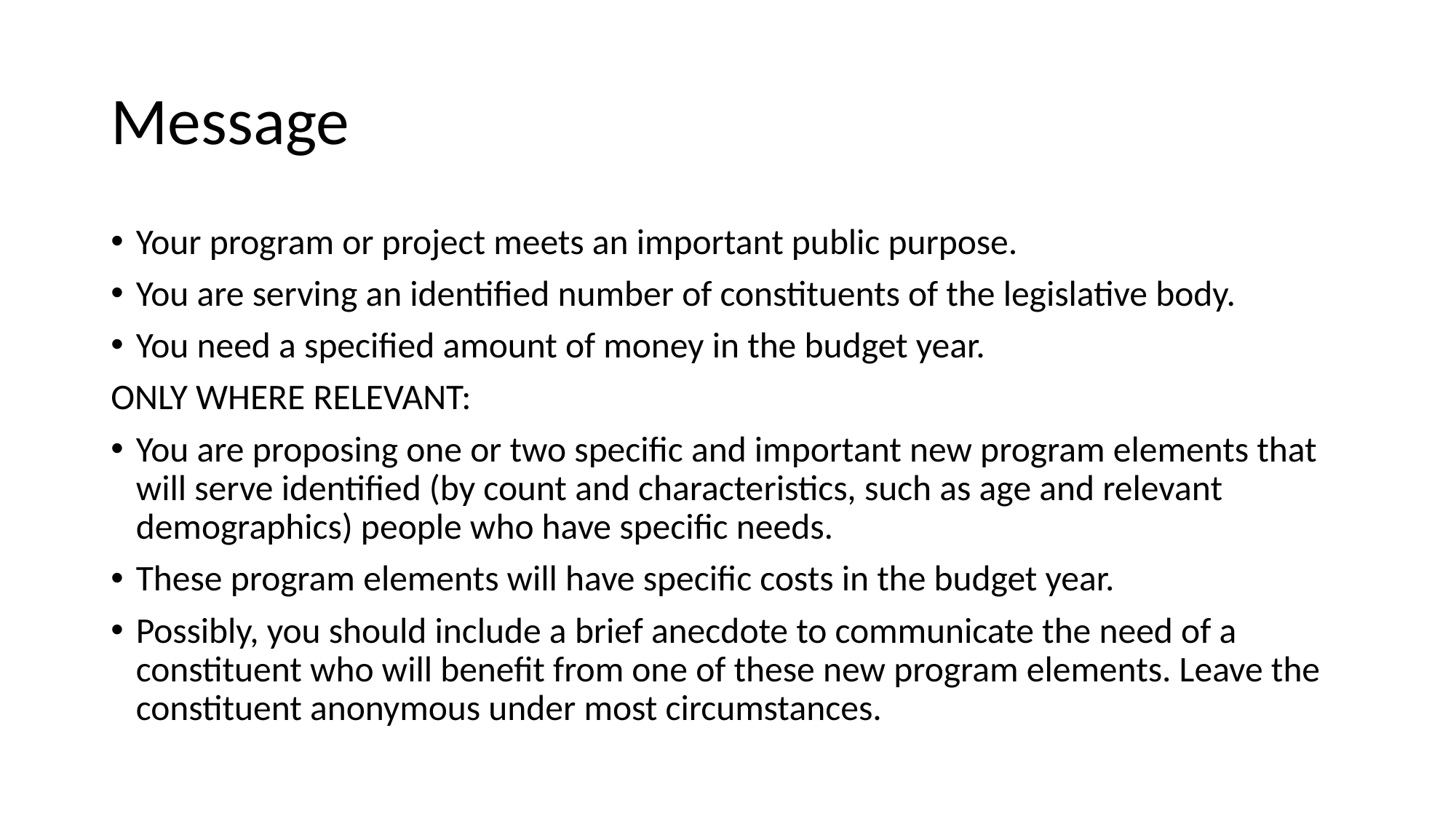

# Message
Your program or project meets an important public purpose.
You are serving an identified number of constituents of the legislative body.
You need a specified amount of money in the budget year.
ONLY WHERE RELEVANT:
You are proposing one or two specific and important new program elements that will serve identified (by count and characteristics, such as age and relevant demographics) people who have specific needs.
These program elements will have specific costs in the budget year.
Possibly, you should include a brief anecdote to communicate the need of a constituent who will benefit from one of these new program elements. Leave the constituent anonymous under most circumstances.